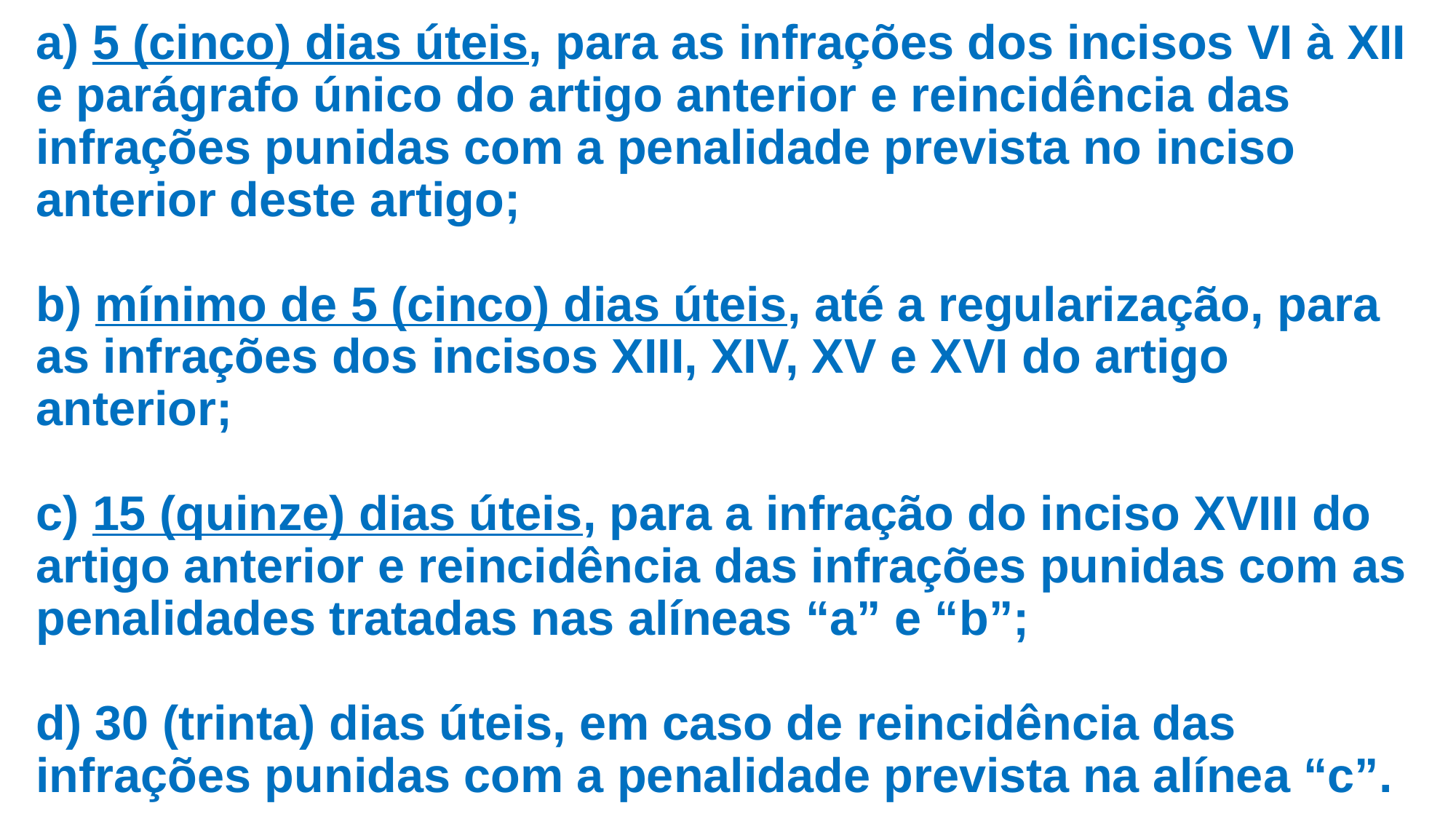

# a) 5 (cinco) dias úteis, para as infrações dos incisos VI à XII e parágrafo único do artigo anterior e reincidência das infrações punidas com a penalidade prevista no inciso anterior deste artigo; b) mínimo de 5 (cinco) dias úteis, até a regularização, para as infrações dos incisos XIII, XIV, XV e XVI do artigo anterior; c) 15 (quinze) dias úteis, para a infração do inciso XVIII do artigo anterior e reincidência das infrações punidas com as penalidades tratadas nas alíneas “a” e “b”; d) 30 (trinta) dias úteis, em caso de reincidência das infrações punidas com a penalidade prevista na alínea “c”.